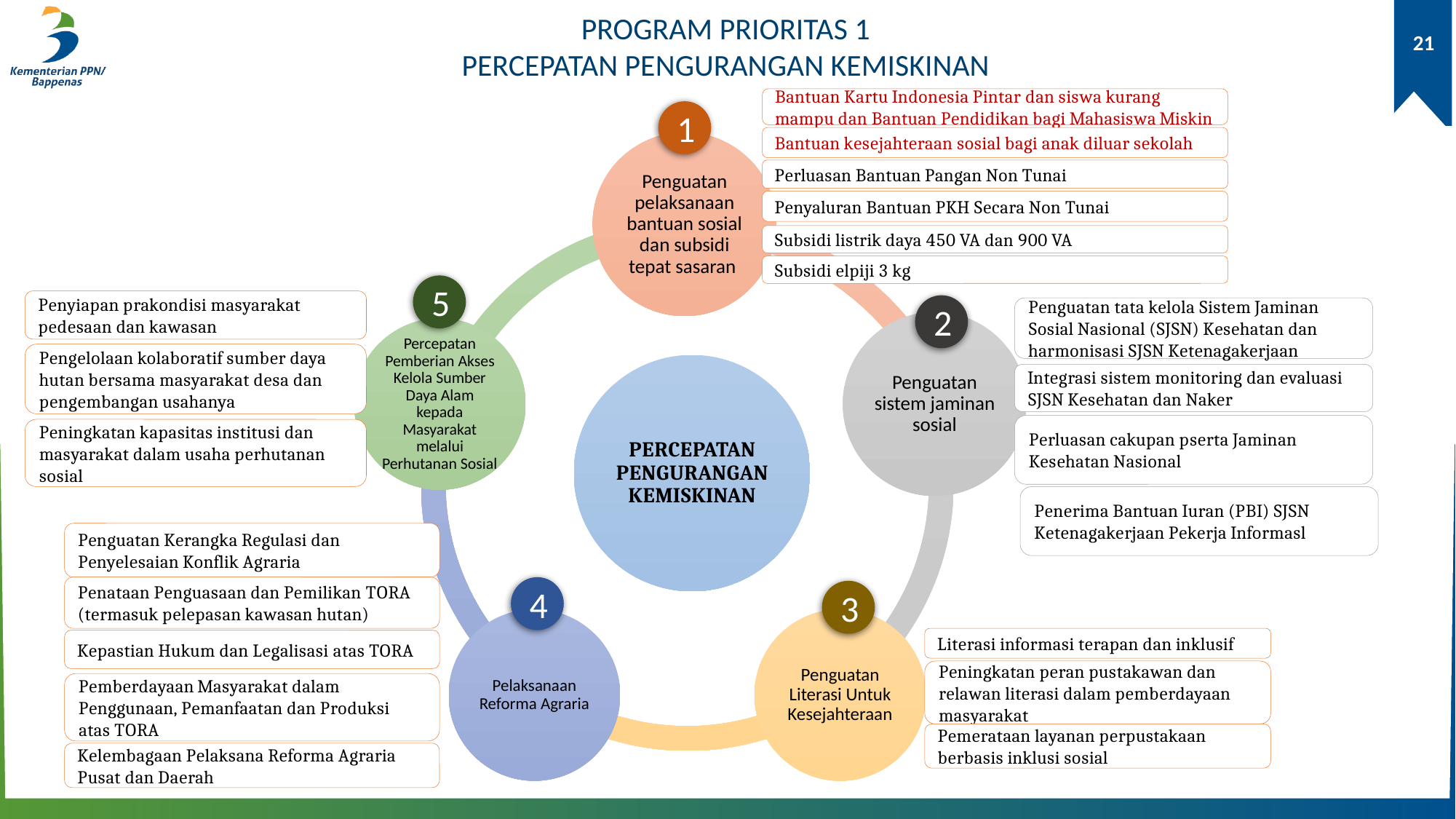

PROGRAM PRIORITAS 1
PERCEPATAN PENGURANGAN KEMISKINAN
21
Bantuan Kartu Indonesia Pintar dan siswa kurang mampu dan Bantuan Pendidikan bagi Mahasiswa Miskin
Bantuan kesejahteraan sosial bagi anak diluar sekolah
Perluasan Bantuan Pangan Non Tunai
Penyaluran Bantuan PKH Secara Non Tunai
Subsidi listrik daya 450 VA dan 900 VA
Subsidi elpiji 3 kg
1
PERCEPATAN PENGURANGAN KEMISKINAN
Penguatan pelaksanaan bantuan sosial dan subsidi tepat sasaran
Penguatan sistem jaminan sosial
Penguatan Literasi Untuk Kesejahteraan
Pelaksanaan Reforma Agraria
Percepatan Pemberian Akses Kelola Sumber Daya Alam kepada Masyarakat melalui Perhutanan Sosial
5
Penyiapan prakondisi masyarakat pedesaan dan kawasan
Pengelolaan kolaboratif sumber daya hutan bersama masyarakat desa dan pengembangan usahanya
Peningkatan kapasitas institusi dan masyarakat dalam usaha perhutanan sosial
2
Penguatan tata kelola Sistem Jaminan Sosial Nasional (SJSN) Kesehatan dan harmonisasi SJSN Ketenagakerjaan
Integrasi sistem monitoring dan evaluasi SJSN Kesehatan dan Naker
Perluasan cakupan pserta Jaminan Kesehatan Nasional
Penerima Bantuan Iuran (PBI) SJSN Ketenagakerjaan Pekerja Informasl
Penguatan Kerangka Regulasi dan Penyelesaian Konflik Agraria
Penataan Penguasaan dan Pemilikan TORA (termasuk pelepasan kawasan hutan)
Kepastian Hukum dan Legalisasi atas TORA
Pemberdayaan Masyarakat dalam Penggunaan, Pemanfaatan dan Produksi atas TORA
Kelembagaan Pelaksana Reforma Agraria Pusat dan Daerah
4
3
Literasi informasi terapan dan inklusif
Peningkatan peran pustakawan dan relawan literasi dalam pemberdayaan masyarakat
Pemerataan layanan perpustakaan berbasis inklusi sosial